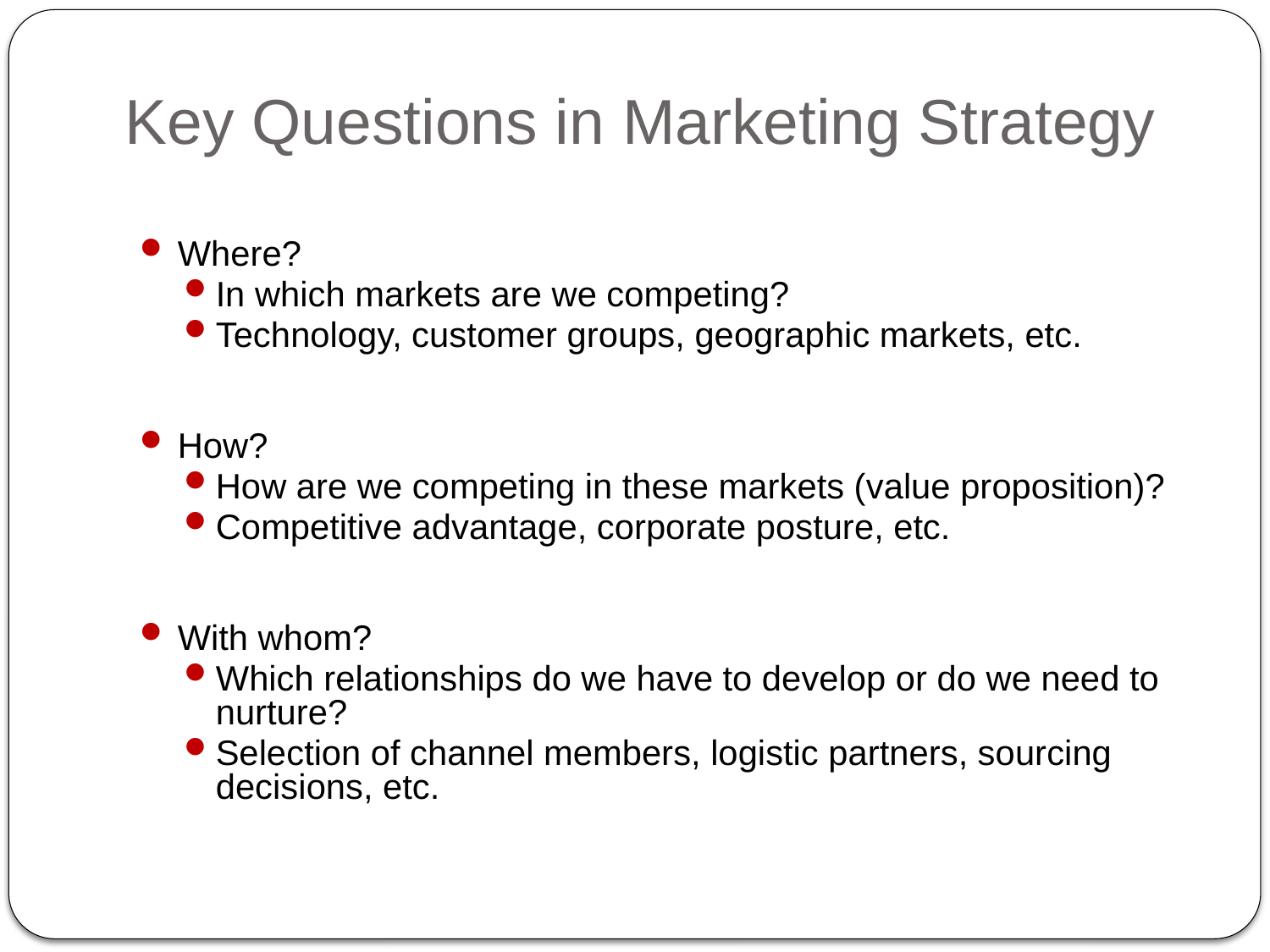

# Key Questions in Marketing Strategy
Where?
In which markets are we competing?
Technology, customer groups, geographic markets, etc.

How?
How are we competing in these markets (value proposition)?
Competitive advantage, corporate posture, etc.

With whom?
Which relationships do we have to develop or do we need to nurture?
Selection of channel members, logistic partners, sourcing decisions, etc.